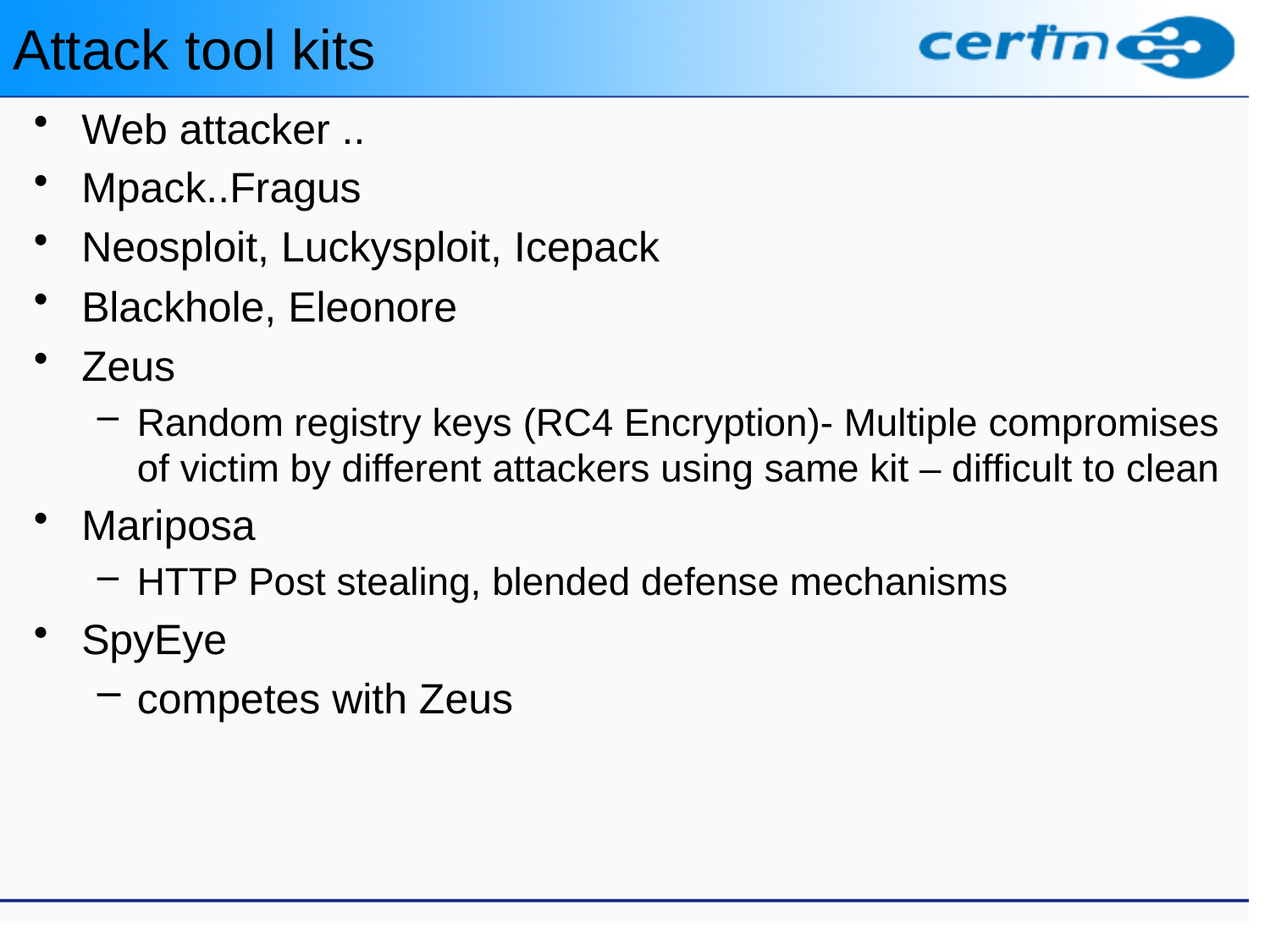

Attack tool kits
Web attacker ..
Mpack..Fragus
Neosploit, Luckysploit, Icepack
Blackhole, Eleonore
Zeus
Random registry keys (RC4 Encryption)- Multiple compromises of victim by different attackers using same kit – difficult to clean
Mariposa
HTTP Post stealing, blended defense mechanisms
SpyEye
competes with Zeus